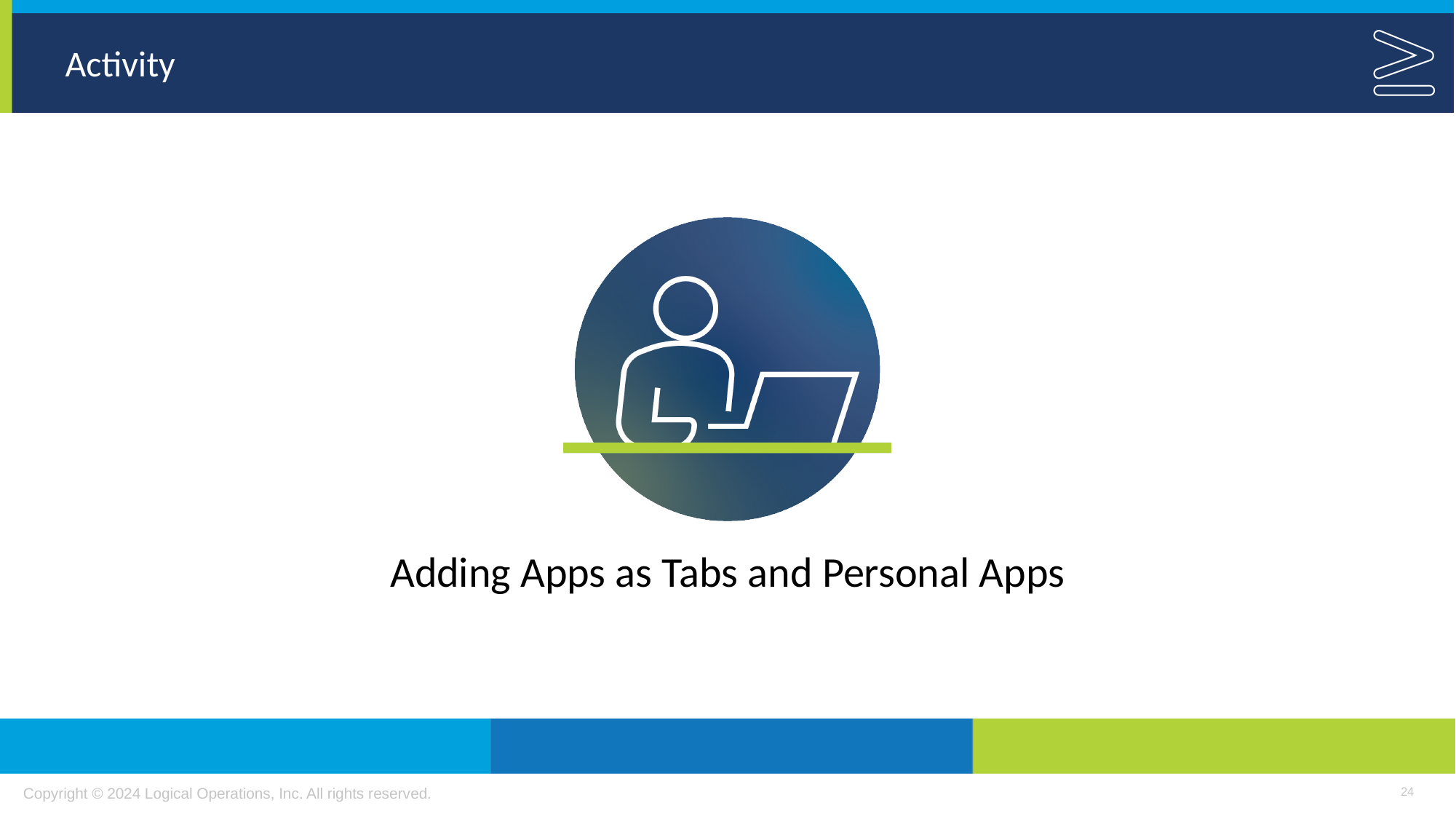

Adding Apps as Tabs and Personal Apps
24